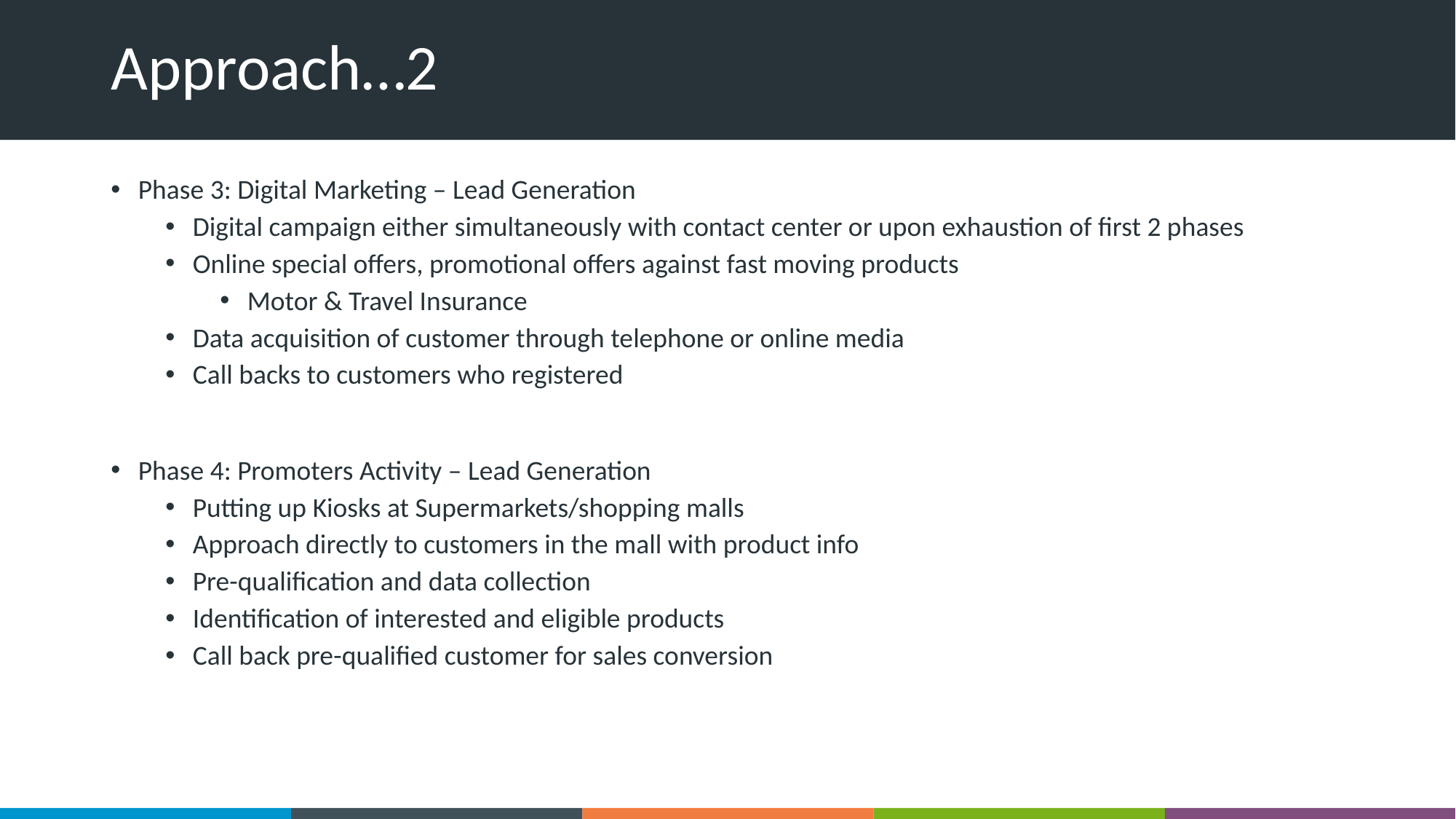

# Approach…2
Phase 3: Digital Marketing – Lead Generation
Digital campaign either simultaneously with contact center or upon exhaustion of first 2 phases
Online special offers, promotional offers against fast moving products
Motor & Travel Insurance
Data acquisition of customer through telephone or online media
Call backs to customers who registered

Phase 4: Promoters Activity – Lead Generation
Putting up Kiosks at Supermarkets/shopping malls
Approach directly to customers in the mall with product info
Pre-qualification and data collection
Identification of interested and eligible products
Call back pre-qualified customer for sales conversion